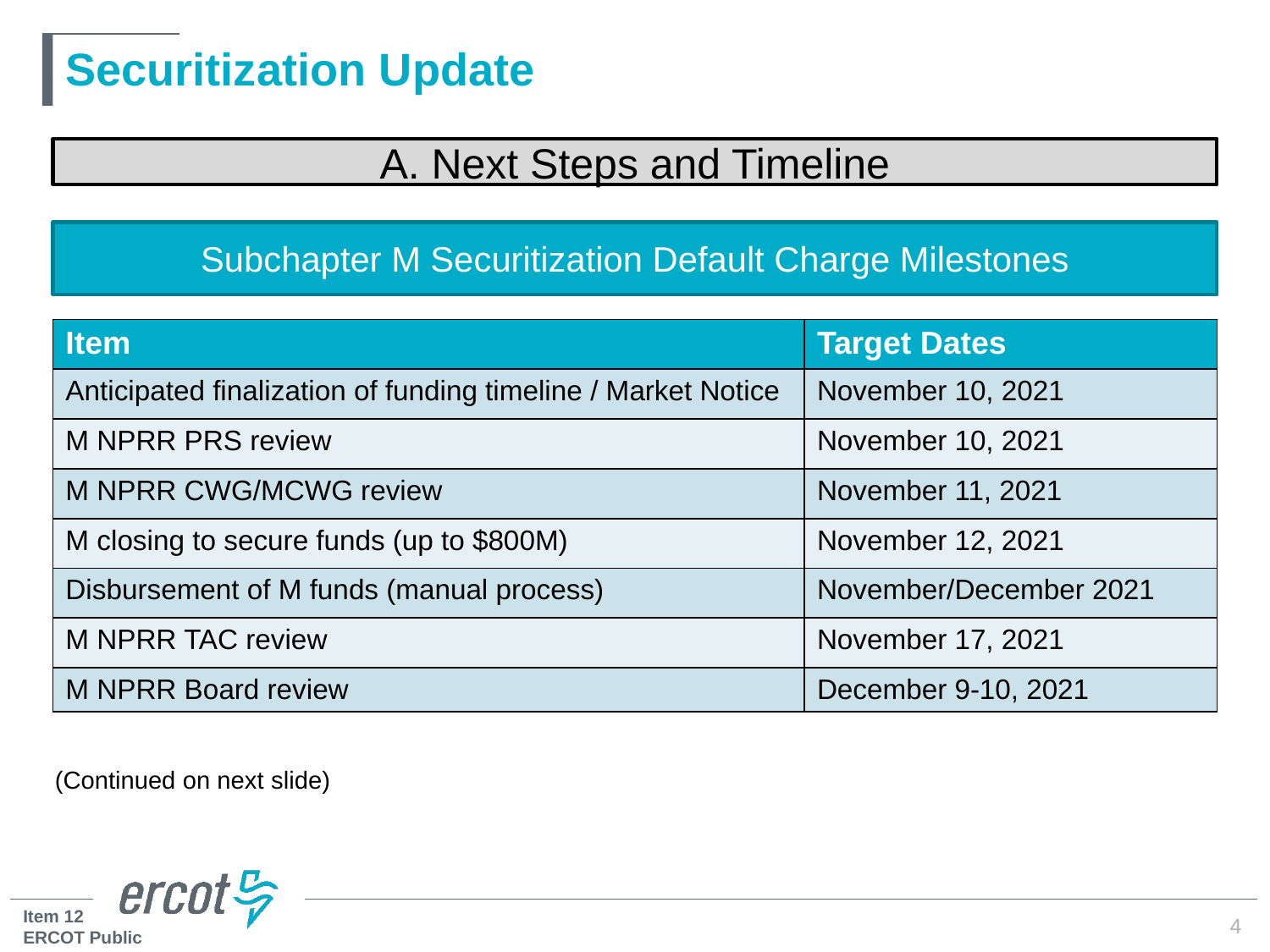

# Securitization Update
A. Next Steps and Timeline
Subchapter M Securitization Default Charge Milestones
| Item | Target Dates |
| --- | --- |
| Anticipated finalization of funding timeline / Market Notice | November 10, 2021 |
| M NPRR PRS review | November 10, 2021 |
| M NPRR CWG/MCWG review | November 11, 2021 |
| M closing to secure funds (up to $800M) | November 12, 2021 |
| Disbursement of M funds (manual process) | November/December 2021 |
| M NPRR TAC review | November 17, 2021 |
| M NPRR Board review | December 9-10, 2021 |
(Continued on next slide)
4